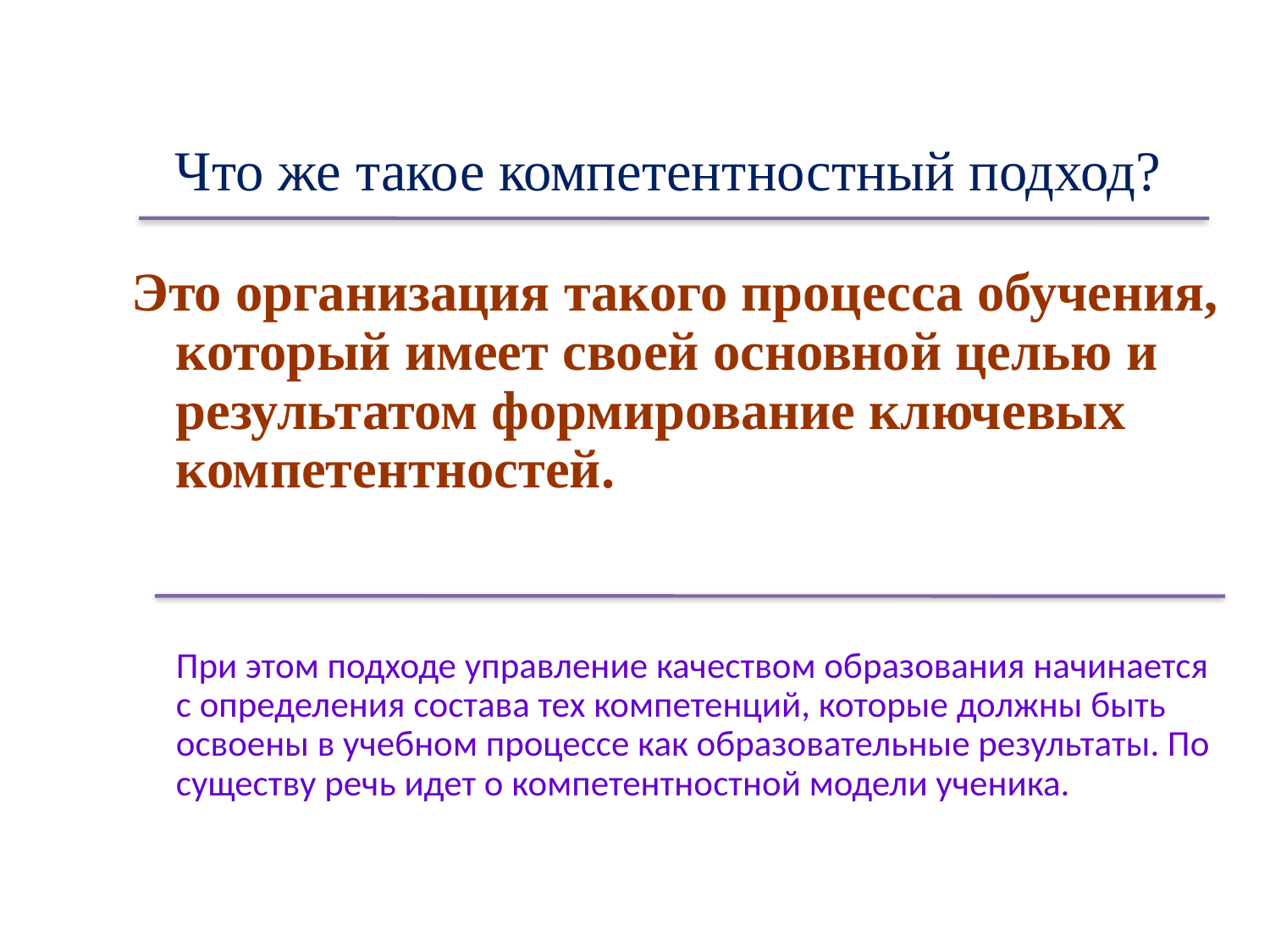

# Что же такое компетентностный подход?
Это организация такого процесса обучения, который имеет своей основной целью и результатом формирование ключевых компетентностей.

		При этом подходе управление качеством образования начинается с определения состава тех компетенций, которые должны быть освоены в учебном процессе как образовательные результаты. По существу речь идет о компетентностной модели ученика.